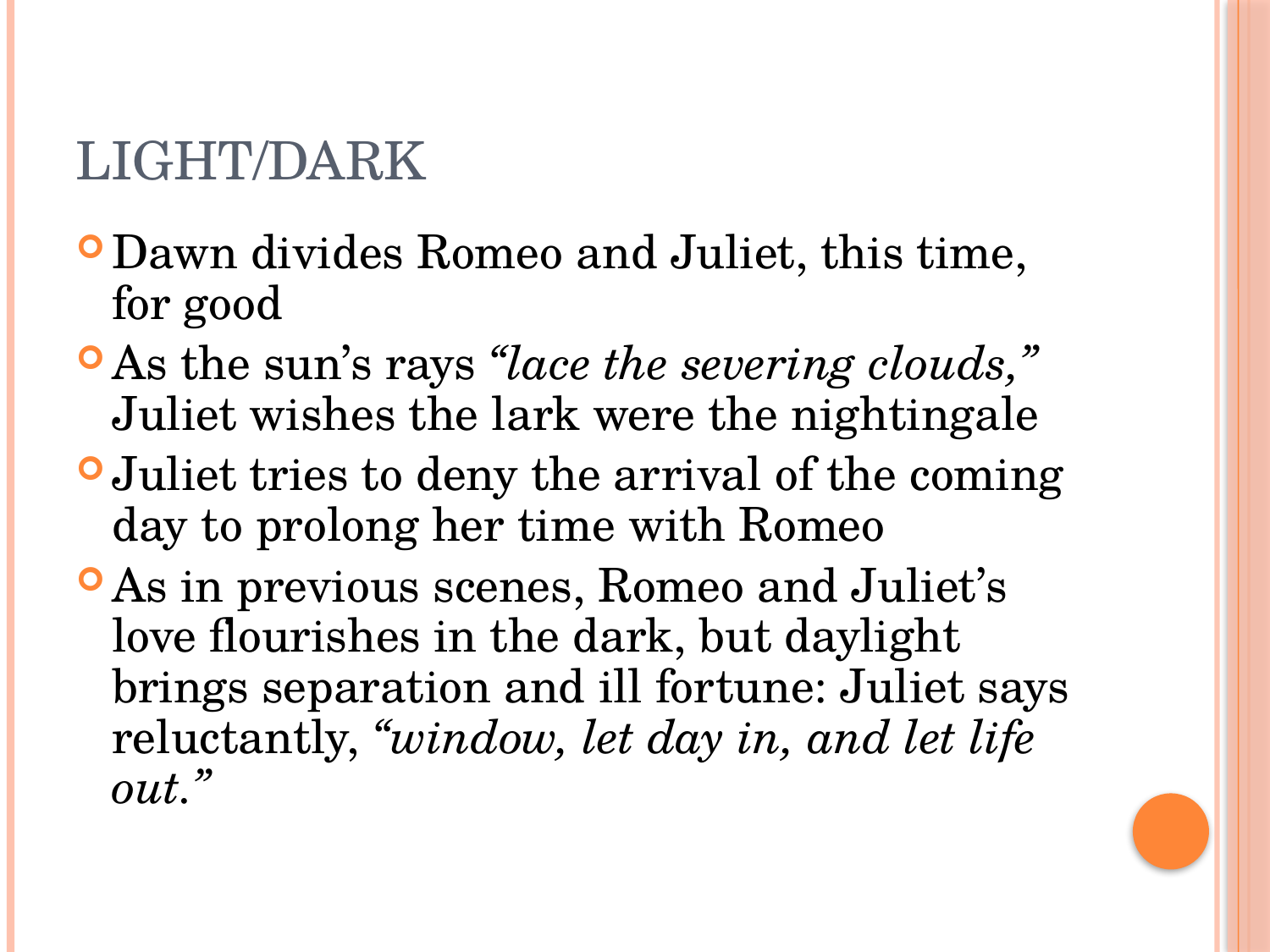

# Light/Dark
Dawn divides Romeo and Juliet, this time, for good
As the sun’s rays “lace the severing clouds,” Juliet wishes the lark were the nightingale
Juliet tries to deny the arrival of the coming day to prolong her time with Romeo
As in previous scenes, Romeo and Juliet’s love flourishes in the dark, but daylight brings separation and ill fortune: Juliet says reluctantly, “window, let day in, and let life out.”